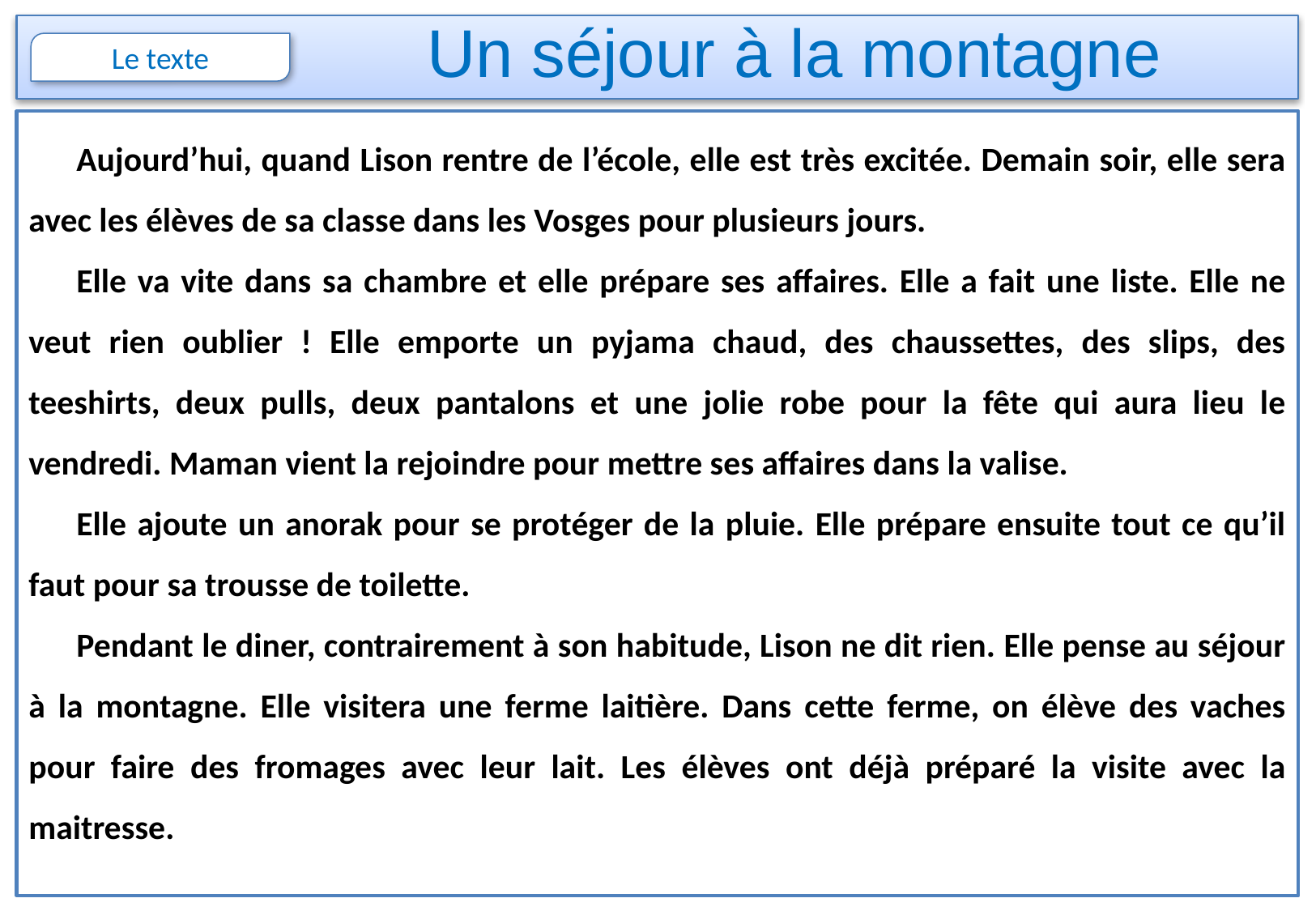

# Un séjour à la montagne
Aujourd’hui, quand Lison rentre de l’école, elle est très excitée. Demain soir, elle sera avec les élèves de sa classe dans les Vosges pour plusieurs jours.
Elle va vite dans sa chambre et elle prépare ses affaires. Elle a fait une liste. Elle ne veut rien oublier ! Elle emporte un pyjama chaud, des chaussettes, des slips, des teeshirts, deux pulls, deux pantalons et une jolie robe pour la fête qui aura lieu le vendredi. Maman vient la rejoindre pour mettre ses affaires dans la valise.
Elle ajoute un anorak pour se protéger de la pluie. Elle prépare ensuite tout ce qu’il faut pour sa trousse de toilette.
Pendant le diner, contrairement à son habitude, Lison ne dit rien. Elle pense au séjour à la montagne. Elle visitera une ferme laitière. Dans cette ferme, on élève des vaches pour faire des fromages avec leur lait. Les élèves ont déjà préparé la visite avec la maitresse.